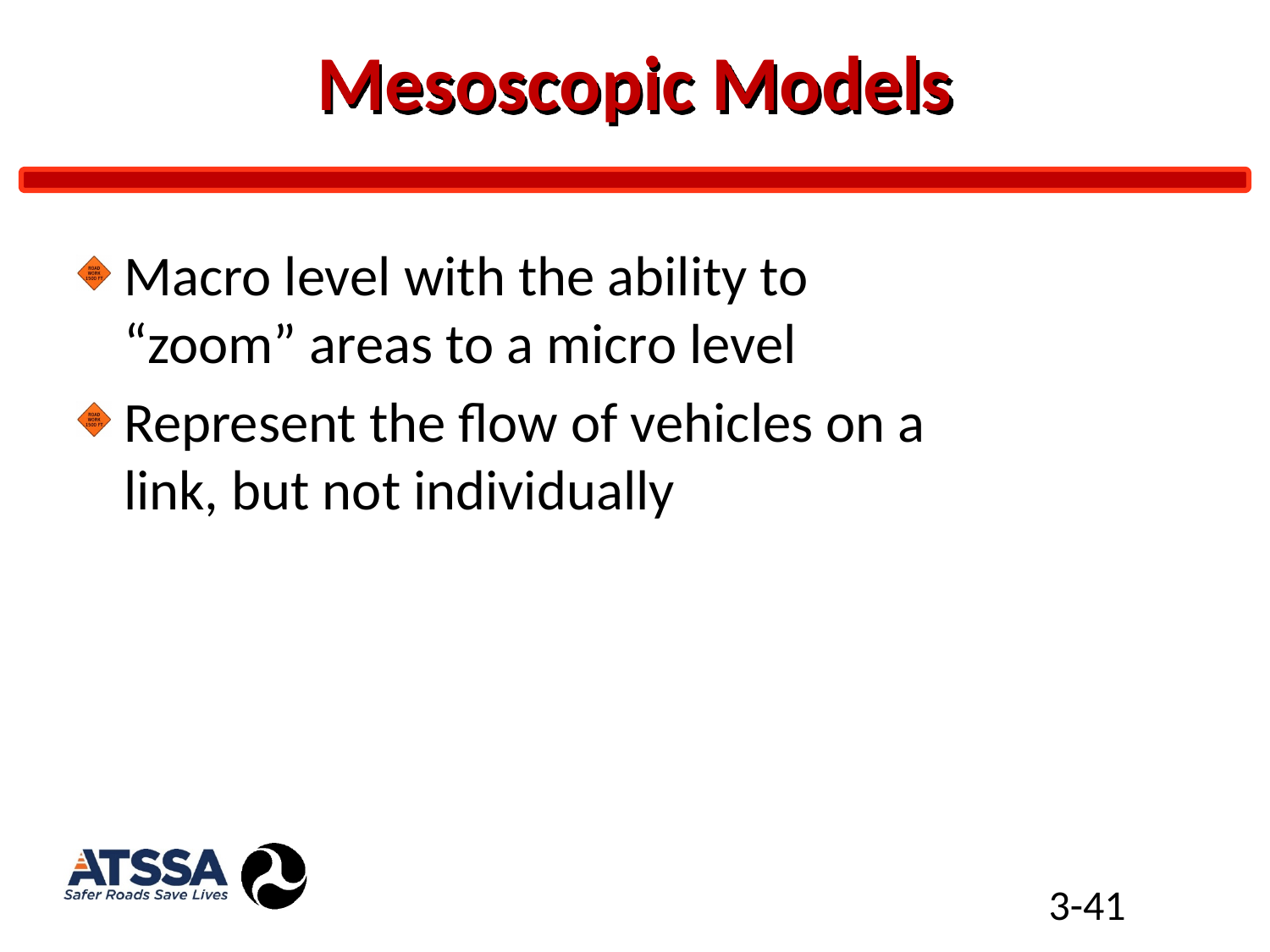

# Mesoscopic Models
Macro level with the ability to “zoom” areas to a micro level
Represent the flow of vehicles on a link, but not individually